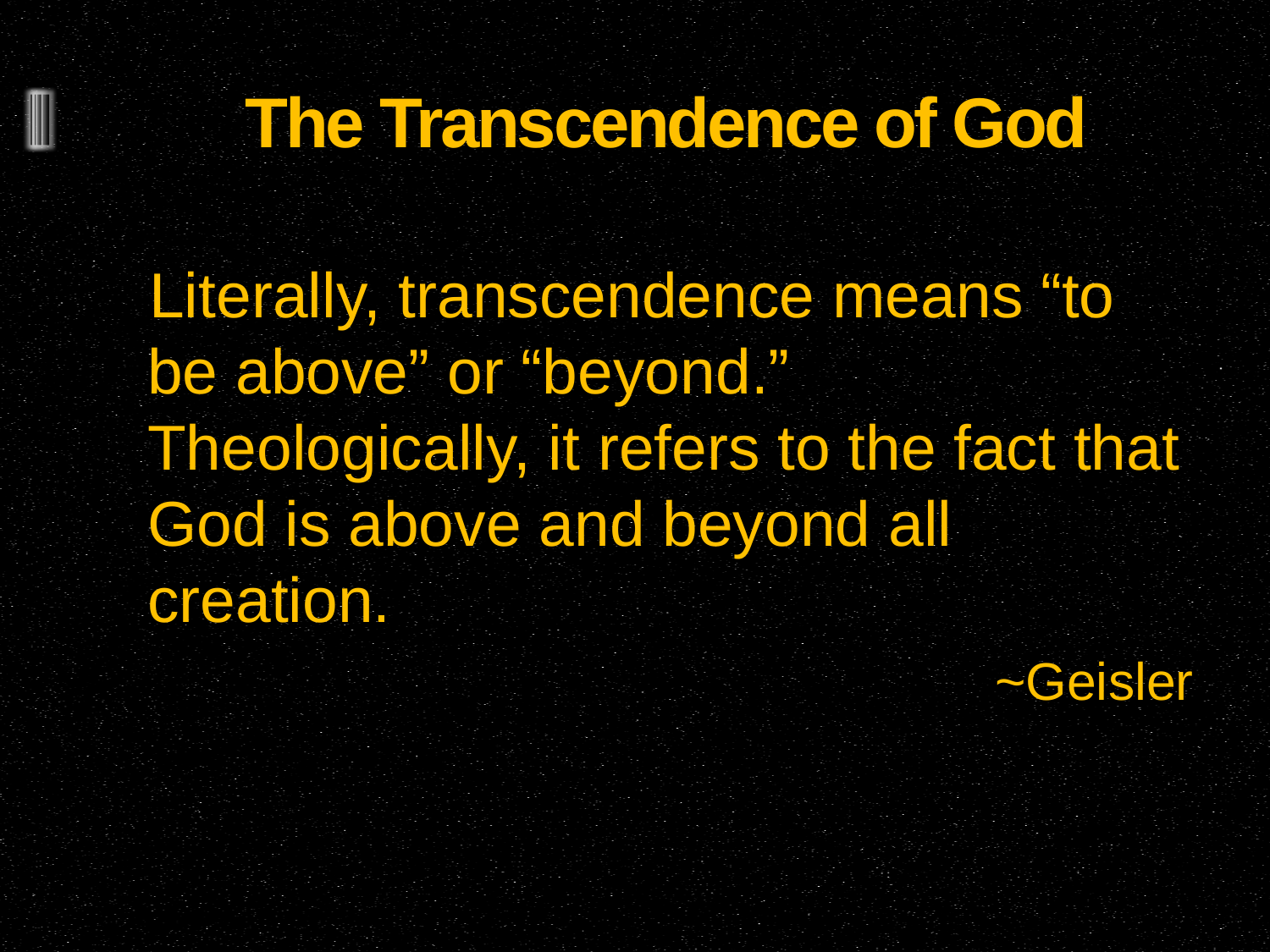

# The Transcendence of God
Literally, transcendence means “to be above” or “beyond.”  Theologically, it refers to the fact that God is above and beyond all creation.
~Geisler